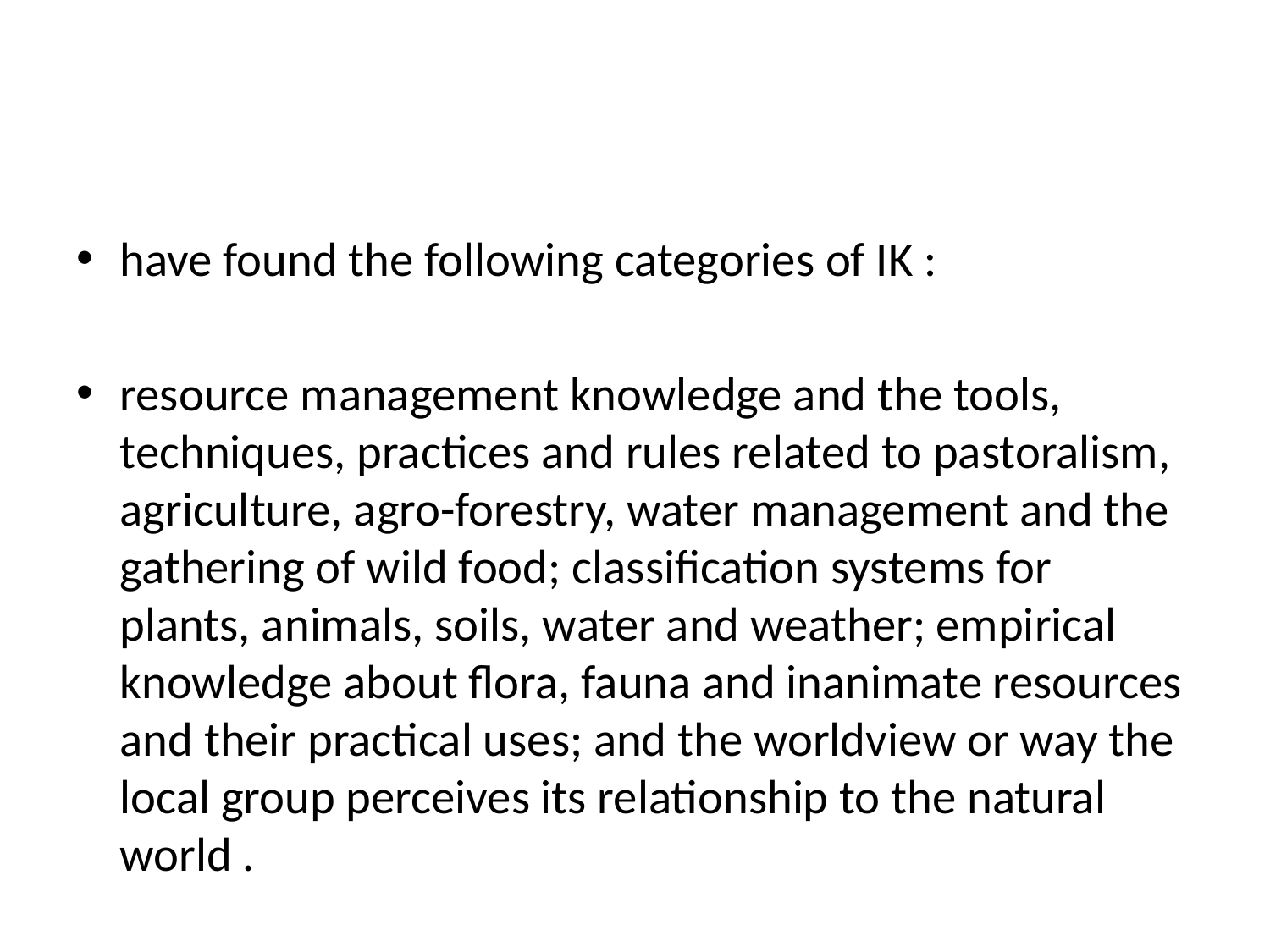

#
have found the following categories of IK :

resource management knowledge and the tools, techniques, practices and rules related to pastoralism, agriculture, agro-forestry, water management and the gathering of wild food; classification systems for plants, animals, soils, water and weather; empirical knowledge about flora, fauna and inanimate resources and their practical uses; and the worldview or way the local group perceives its relationship to the natural world .